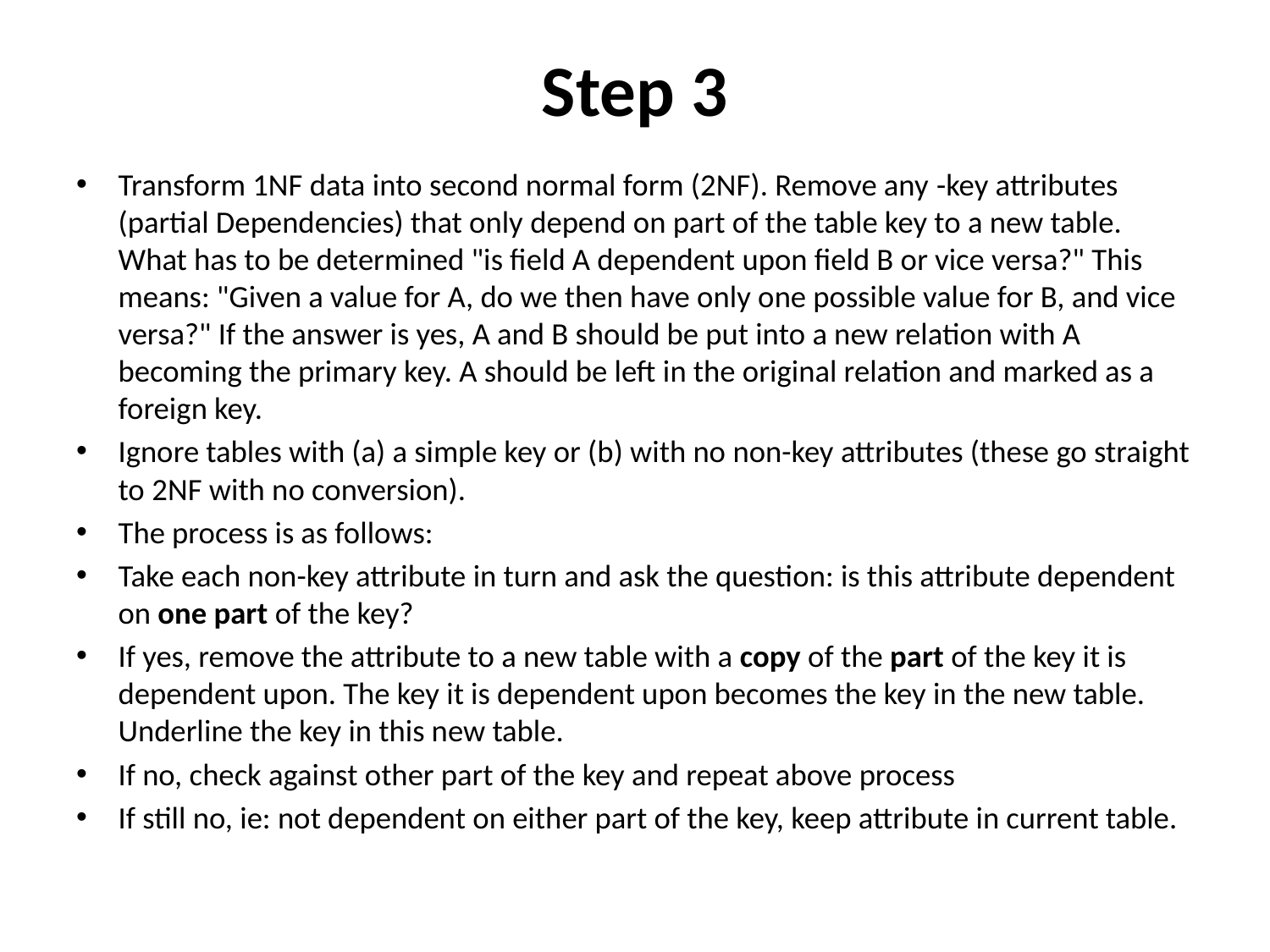

# Step 3
Transform 1NF data into second normal form (2NF). Remove any -key attributes (partial Dependencies) that only depend on part of the table key to a new table. What has to be determined "is field A dependent upon field B or vice versa?" This means: "Given a value for A, do we then have only one possible value for B, and vice versa?" If the answer is yes, A and B should be put into a new relation with A becoming the primary key. A should be left in the original relation and marked as a foreign key.
Ignore tables with (a) a simple key or (b) with no non-key attributes (these go straight to 2NF with no conversion).
The process is as follows:
Take each non-key attribute in turn and ask the question: is this attribute dependent on one part of the key?
If yes, remove the attribute to a new table with a copy of the part of the key it is dependent upon. The key it is dependent upon becomes the key in the new table. Underline the key in this new table.
If no, check against other part of the key and repeat above process
If still no, ie: not dependent on either part of the key, keep attribute in current table.